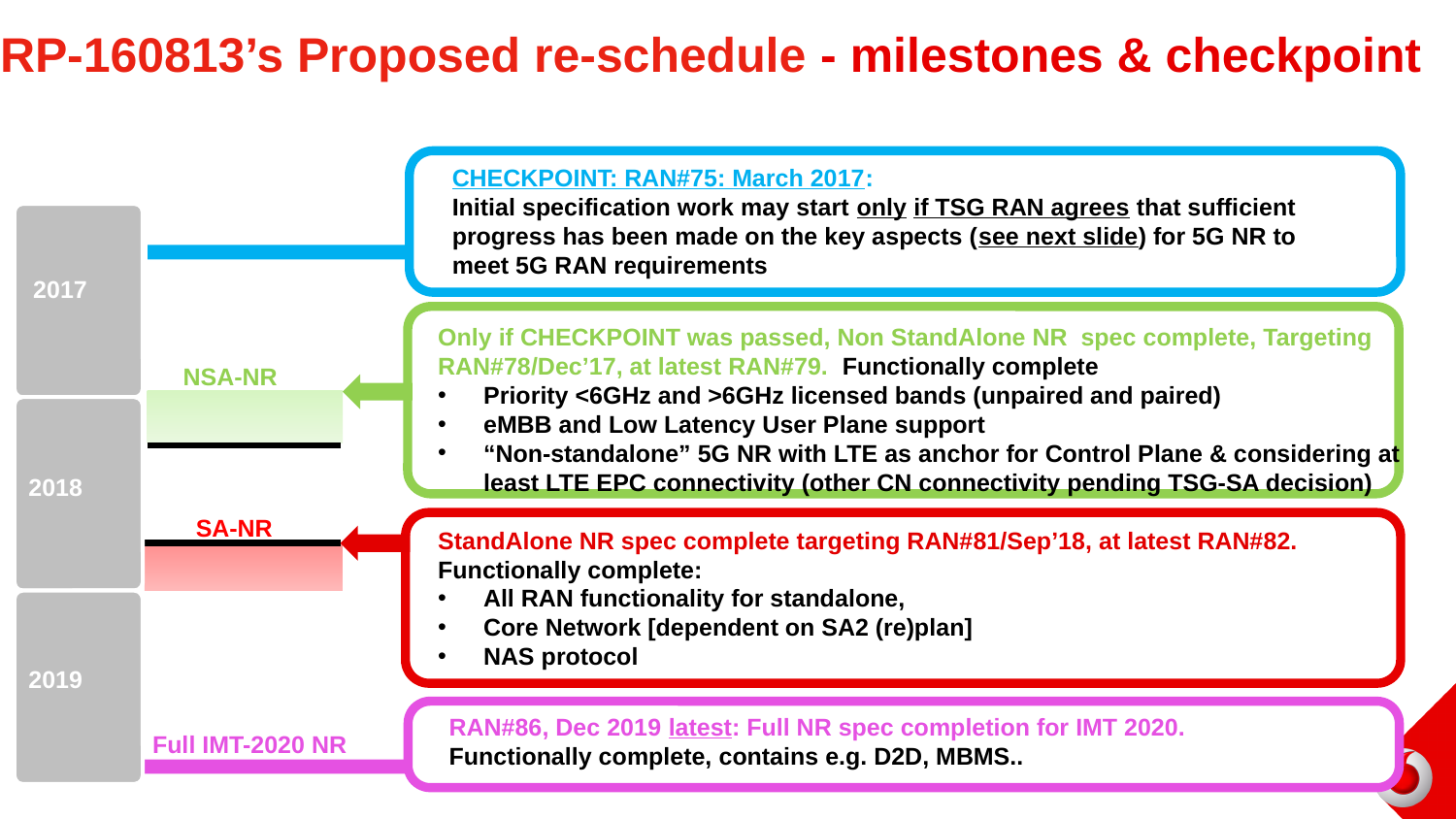

# RP-160813’s Proposed re-schedule - milestones & checkpoint

CHECKPOINT: RAN#75: March 2017:
Initial specification work may start only if TSG RAN agrees that sufficient progress has been made on the key aspects (see next slide) for 5G NR to meet 5G RAN requirements
On condition that the5G phase 1 spec to be finished in March June 2018

2017

Only if CHECKPOINT was passed, Non StandAlone NR  spec complete, Targeting RAN#78/Dec’17, at latest RAN#79.  Functionally complete
Priority <6GHz and >6GHz licensed bands (unpaired and paired)
eMBB and Low Latency User Plane support
“Non-standalone” 5G NR with LTE as anchor for Control Plane & considering at least LTE EPC connectivity (other CN connectivity pending TSG-SA decision)
On condition that the5G phase 1 spec to be finished in March June 2018
NSA-NR

2018
SA-NR

StandAlone NR spec complete targeting RAN#81/Sep’18, at latest RAN#82. Functionally complete:
All RAN functionality for standalone,
Core Network [dependent on SA2 (re)plan]
NAS protocol

2019

RAN#86, Dec 2019 latest: Full NR spec completion for IMT 2020.
Functionally complete, contains e.g. D2D, MBMS..
Full IMT-2020 NR